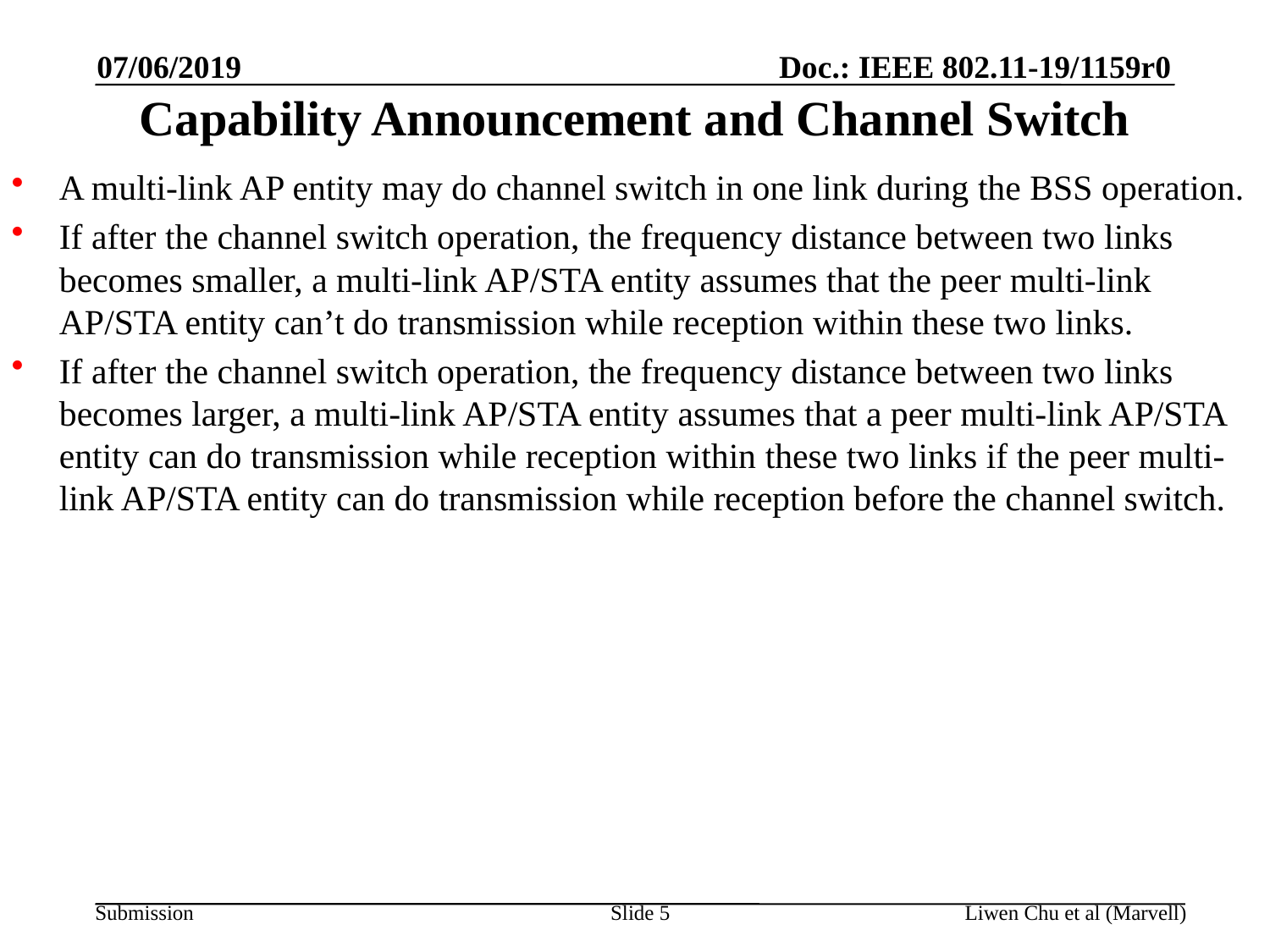

07/06/2019
# Capability Announcement and Channel Switch
A multi-link AP entity may do channel switch in one link during the BSS operation.
If after the channel switch operation, the frequency distance between two links becomes smaller, a multi-link AP/STA entity assumes that the peer multi-link AP/STA entity can’t do transmission while reception within these two links.
If after the channel switch operation, the frequency distance between two links becomes larger, a multi-link AP/STA entity assumes that a peer multi-link AP/STA entity can do transmission while reception within these two links if the peer multi-link AP/STA entity can do transmission while reception before the channel switch.

Slide 5
Liwen Chu et al (Marvell)